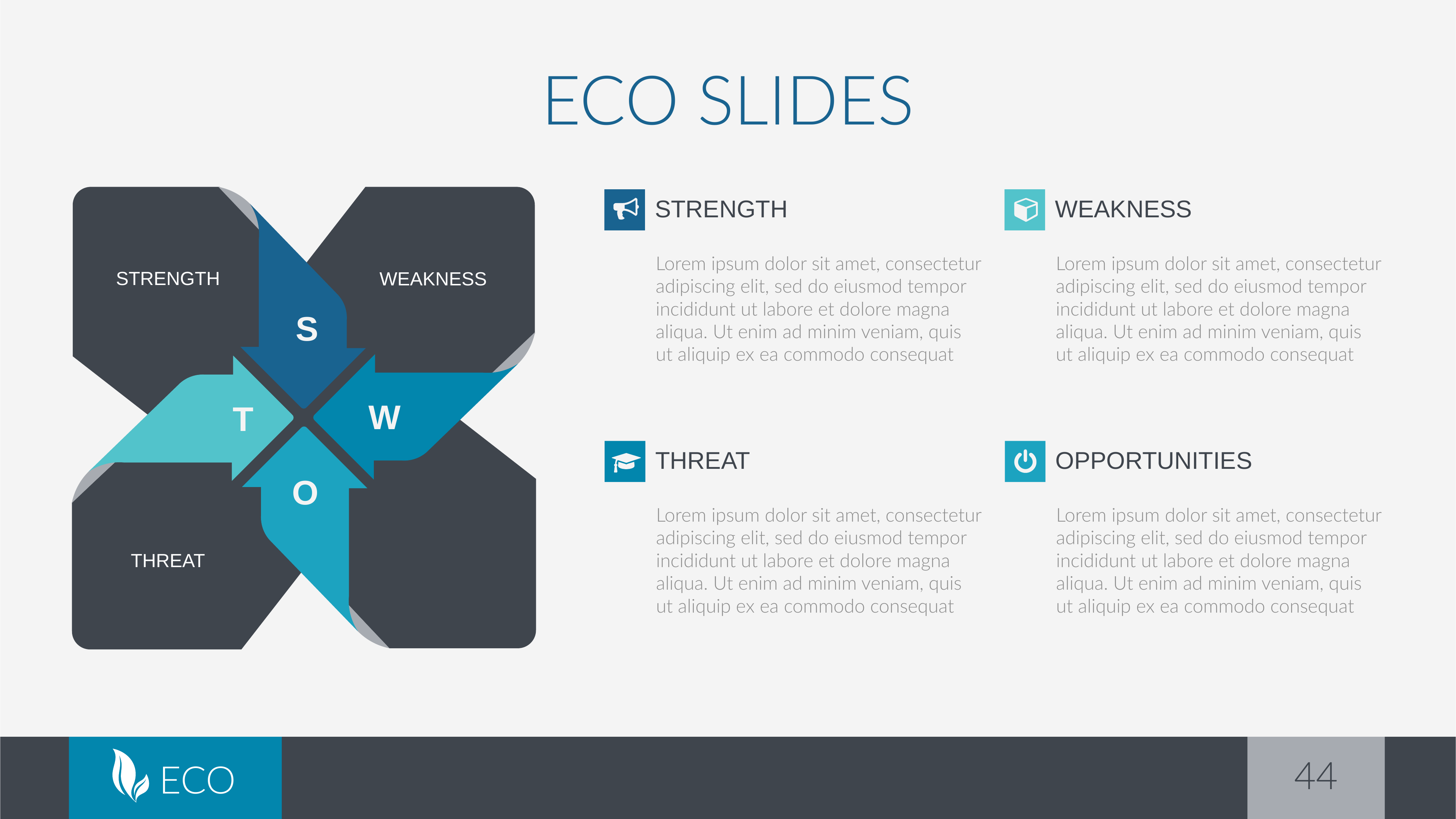

# ECO SLIDES

Strength
Weakness
S

W
T

O
Threat

Strength
weakness

Lorem ipsum dolor sit amet, consectetur adipiscing elit, sed do eiusmod tempor incididunt ut labore et dolore magna aliqua. Ut enim ad minim veniam, quis ut aliquip ex ea commodo consequat
Lorem ipsum dolor sit amet, consectetur adipiscing elit, sed do eiusmod tempor incididunt ut labore et dolore magna aliqua. Ut enim ad minim veniam, quis ut aliquip ex ea commodo consequat

threat
opportunities

Opportunities
Lorem ipsum dolor sit amet, consectetur adipiscing elit, sed do eiusmod tempor incididunt ut labore et dolore magna aliqua. Ut enim ad minim veniam, quis ut aliquip ex ea commodo consequat
Lorem ipsum dolor sit amet, consectetur adipiscing elit, sed do eiusmod tempor incididunt ut labore et dolore magna aliqua. Ut enim ad minim veniam, quis ut aliquip ex ea commodo consequat
44